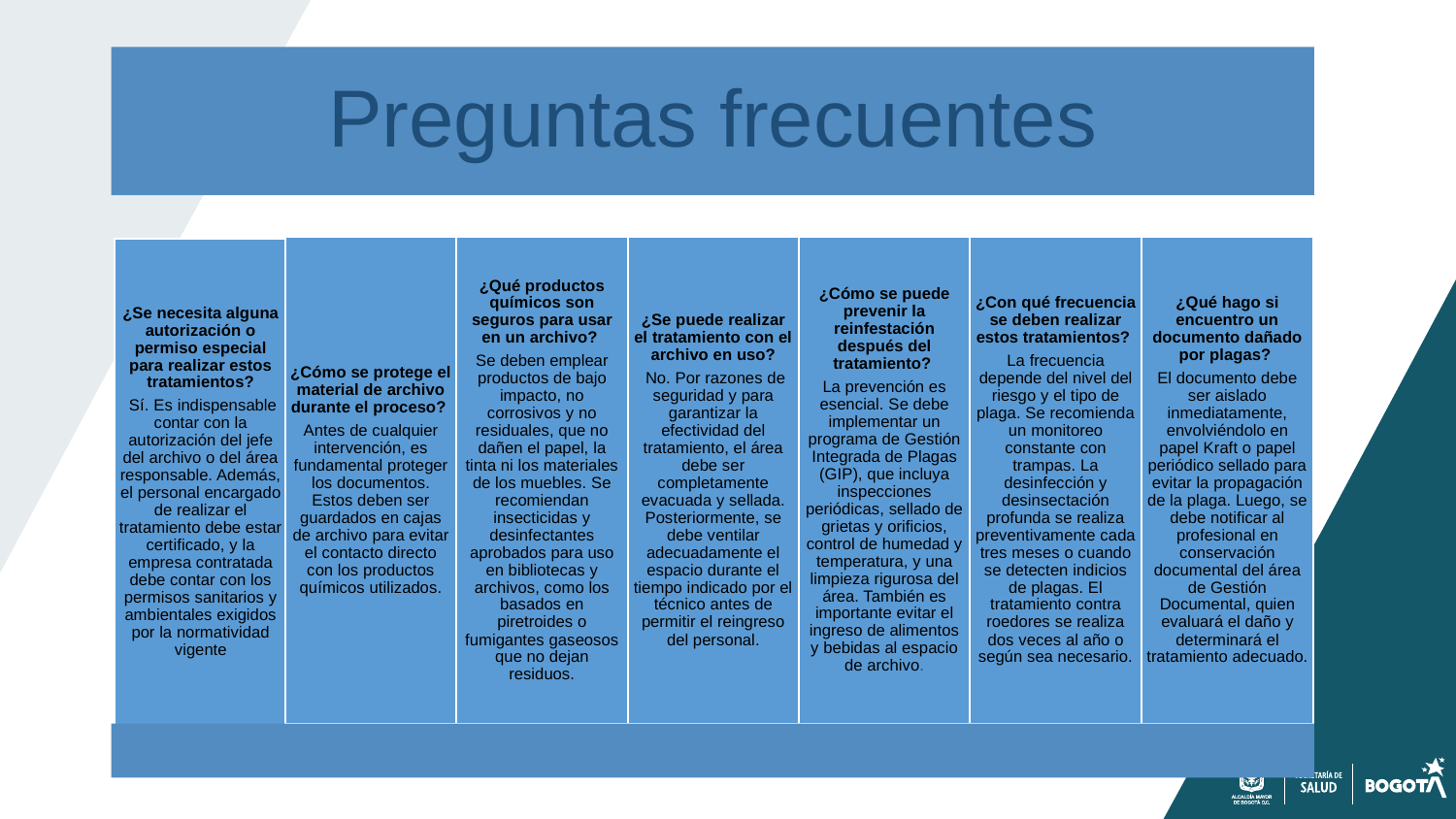

Preguntas frecuentes
¿Se necesita alguna autorización o permiso especial para realizar estos tratamientos?
 Sí. Es indispensable contar con la autorización del jefe del archivo o del área responsable. Además, el personal encargado de realizar el tratamiento debe estar certificado, y la empresa contratada debe contar con los permisos sanitarios y ambientales exigidos por la normatividad vigente
¿Cómo se protege el material de archivo durante el proceso?
Antes de cualquier intervención, es fundamental proteger los documentos. Estos deben ser guardados en cajas de archivo para evitar el contacto directo con los productos químicos utilizados.
¿Qué productos químicos son seguros para usar en un archivo?
Se deben emplear productos de bajo impacto, no corrosivos y no residuales, que no dañen el papel, la tinta ni los materiales de los muebles. Se recomiendan insecticidas y desinfectantes aprobados para uso en bibliotecas y archivos, como los basados en piretroides o fumigantes gaseosos que no dejan residuos.
¿Se puede realizar el tratamiento con el archivo en uso?
 No. Por razones de seguridad y para garantizar la efectividad del tratamiento, el área debe ser completamente evacuada y sellada. Posteriormente, se debe ventilar adecuadamente el espacio durante el tiempo indicado por el técnico antes de permitir el reingreso del personal.
¿Cómo se puede prevenir la reinfestación después del tratamiento?
La prevención es esencial. Se debe implementar un programa de Gestión Integrada de Plagas (GIP), que incluya inspecciones periódicas, sellado de grietas y orificios, control de humedad y temperatura, y una limpieza rigurosa del área. También es importante evitar el ingreso de alimentos y bebidas al espacio de archivo.
¿Con qué frecuencia se deben realizar estos tratamientos?
La frecuencia depende del nivel del riesgo y el tipo de plaga. Se recomienda un monitoreo constante con trampas. La desinfección y desinsectación profunda se realiza preventivamente cada tres meses o cuando se detecten indicios de plagas. El tratamiento contra roedores se realiza dos veces al año o según sea necesario.
¿Qué hago si encuentro un documento dañado por plagas?
El documento debe ser aislado inmediatamente, envolviéndolo en papel Kraft o papel periódico sellado para evitar la propagación de la plaga. Luego, se debe notificar al profesional en conservación documental del área de Gestión Documental, quien evaluará el daño y determinará el tratamiento adecuado.